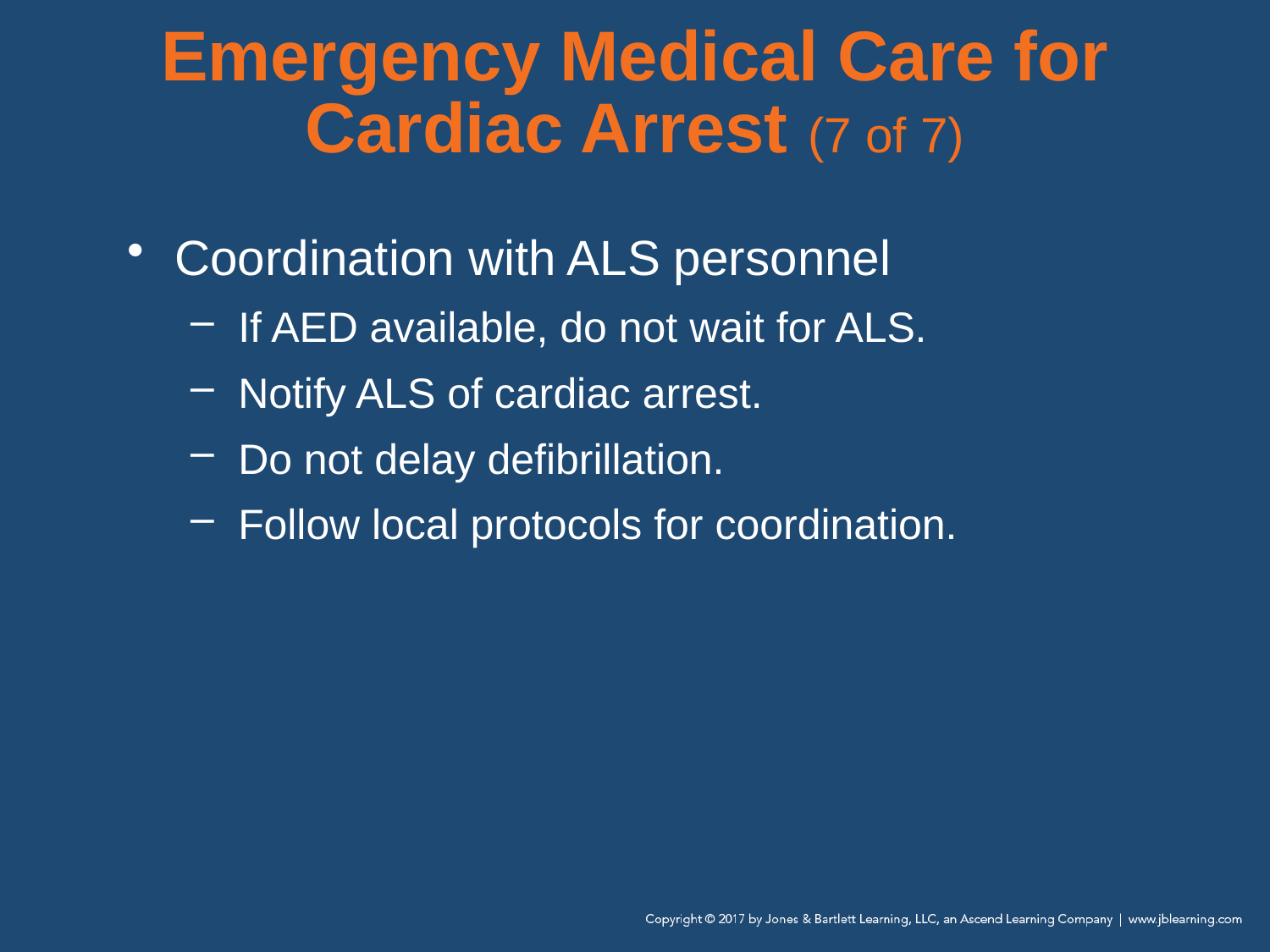

# Emergency Medical Care for Cardiac Arrest (7 of 7)
Coordination with ALS personnel
If AED available, do not wait for ALS.
Notify ALS of cardiac arrest.
Do not delay defibrillation.
Follow local protocols for coordination.